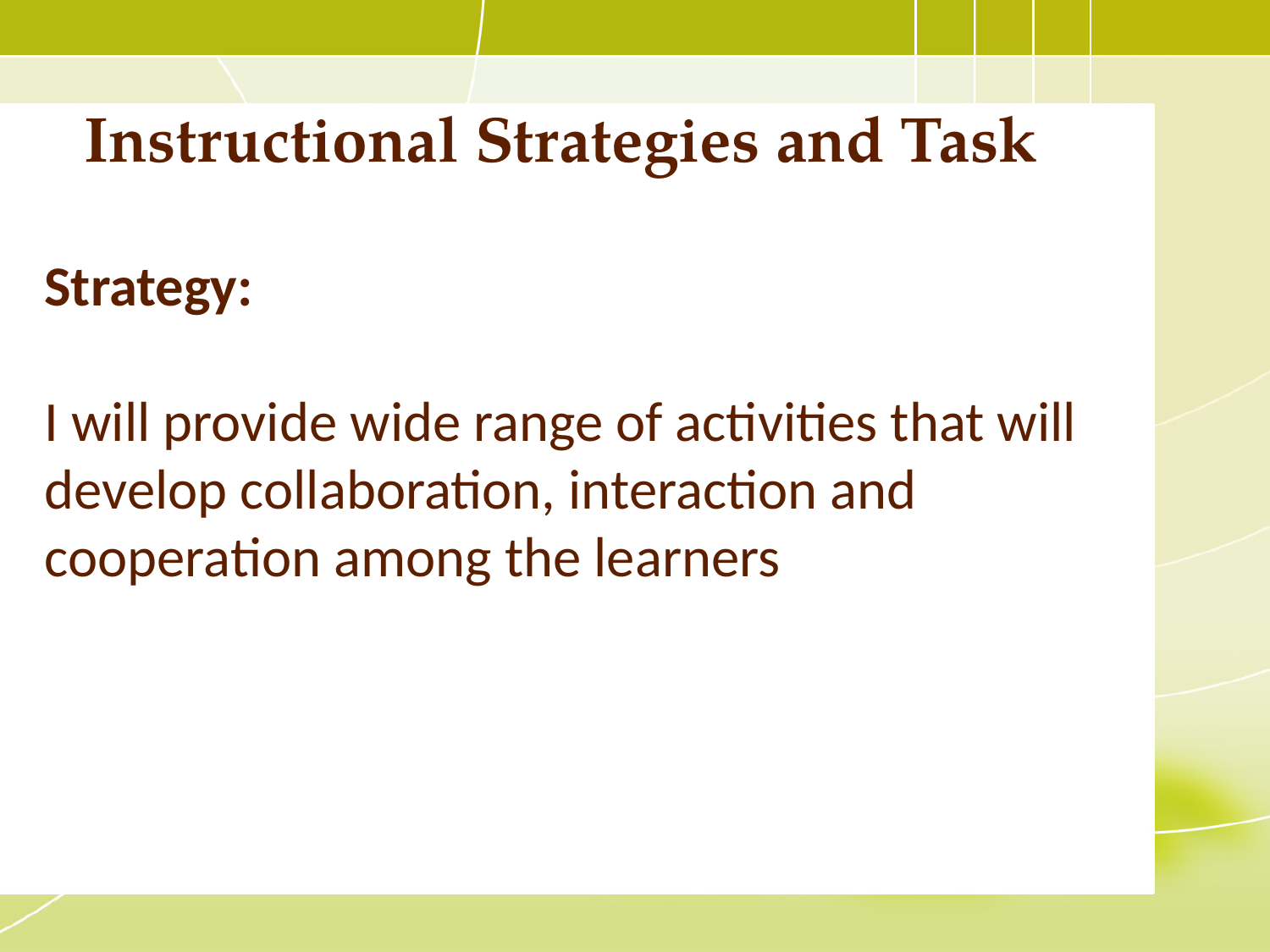

# Instructional Strategies and Task
Strategy:

I will provide wide range of activities that will develop collaboration, interaction and cooperation among the learners